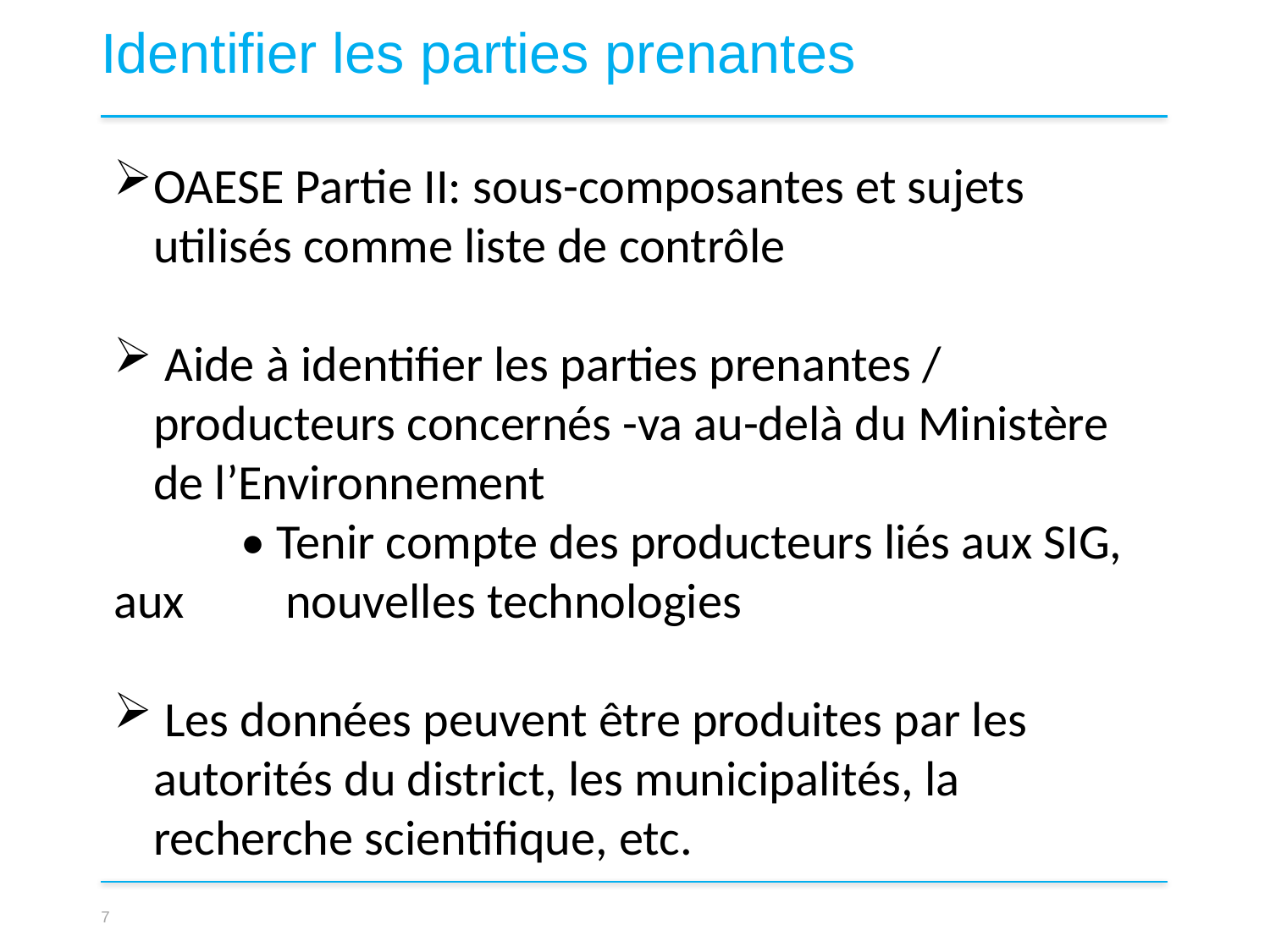

Identifier les parties prenantes

OAESE Partie II: sous-composantes et sujets utilisés comme liste de contrôle

 Aide à identifier les parties prenantes / producteurs concernés -va au-delà du Ministère de l’Environnement
	• Tenir compte des producteurs liés aux SIG, aux 	    nouvelles technologies

 Les données peuvent être produites par les autorités du district, les municipalités, la recherche scientifique, etc.
7